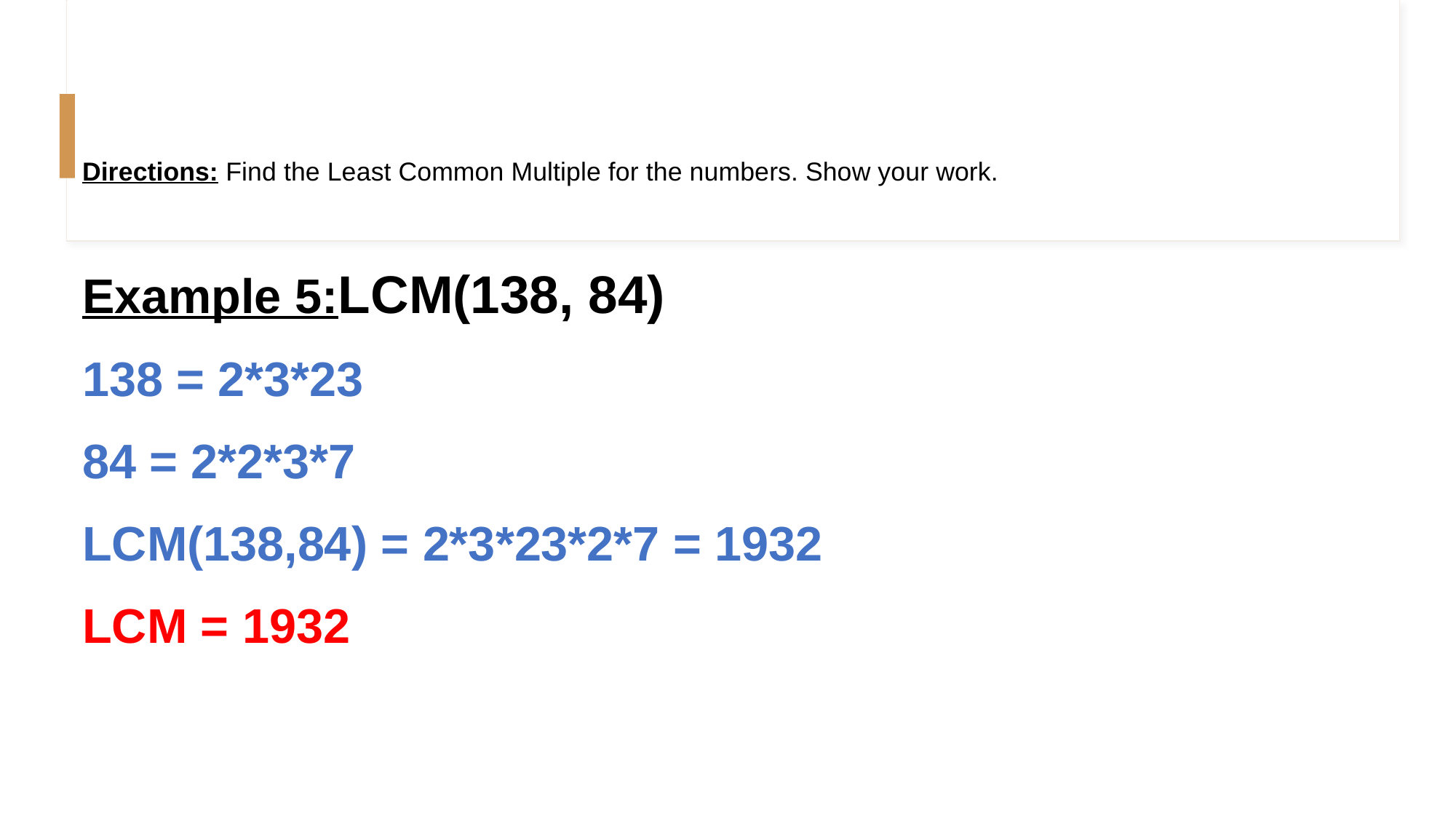

# Directions: Find the Least Common Multiple for the numbers. Show your work.
Example 5:LCM(138, 84)
138 = 2*3*23
84 = 2*2*3*7
LCM(138,84) = 2*3*23*2*7 = 1932
LCM = 1932